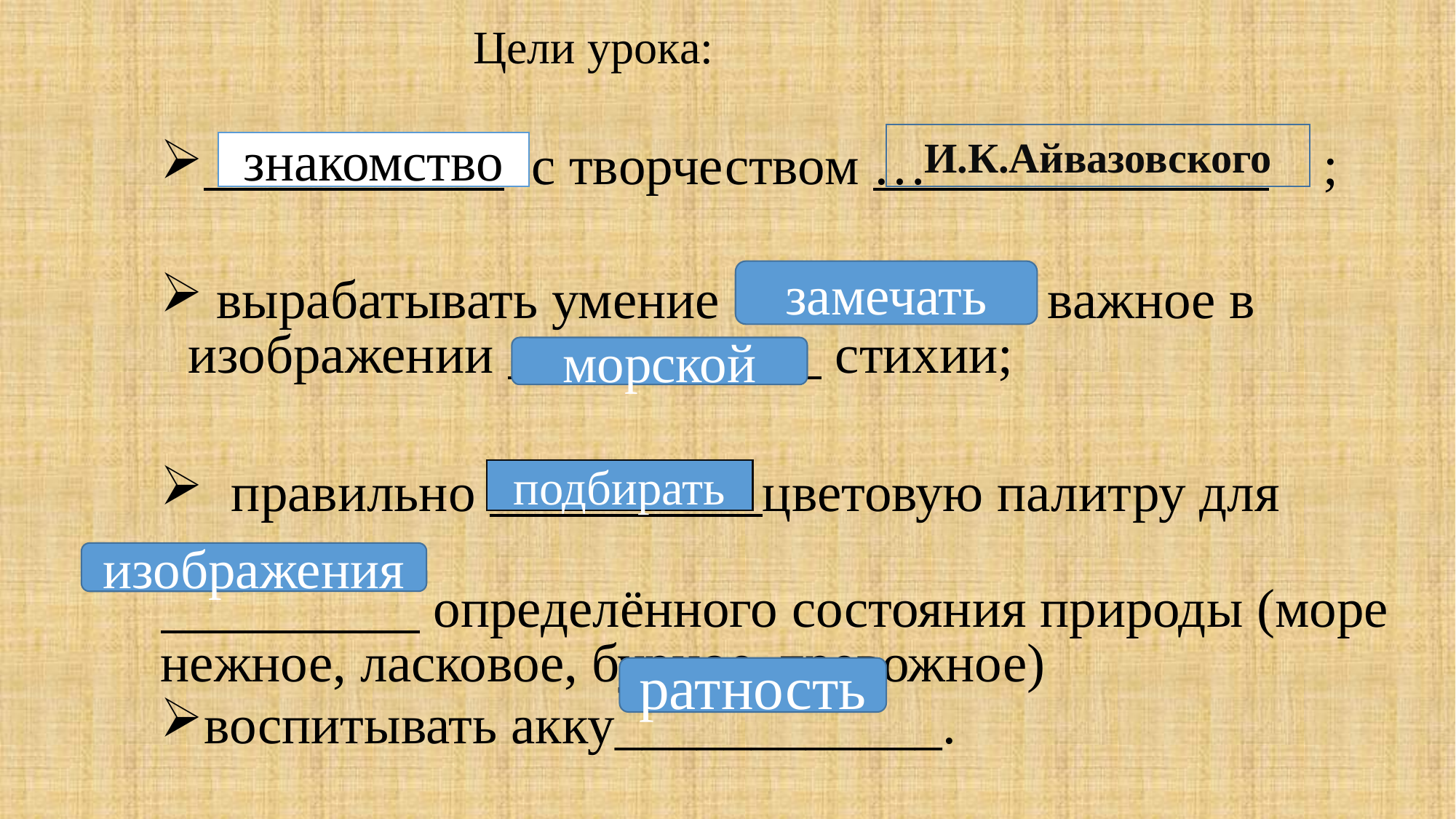

# Цели урока:
И.К.Айвазовского
знакомство
                        с творчеством …                             ;

 вырабатывать умение                        важное в изображении                         стихии;

  правильно                     цветовую палитру для
                    определённого состояния природы (море нежное, ласковое, бурное, тревожное)
воспитывать акку____________.
замечать
морской
подбирать
изображения
ратность